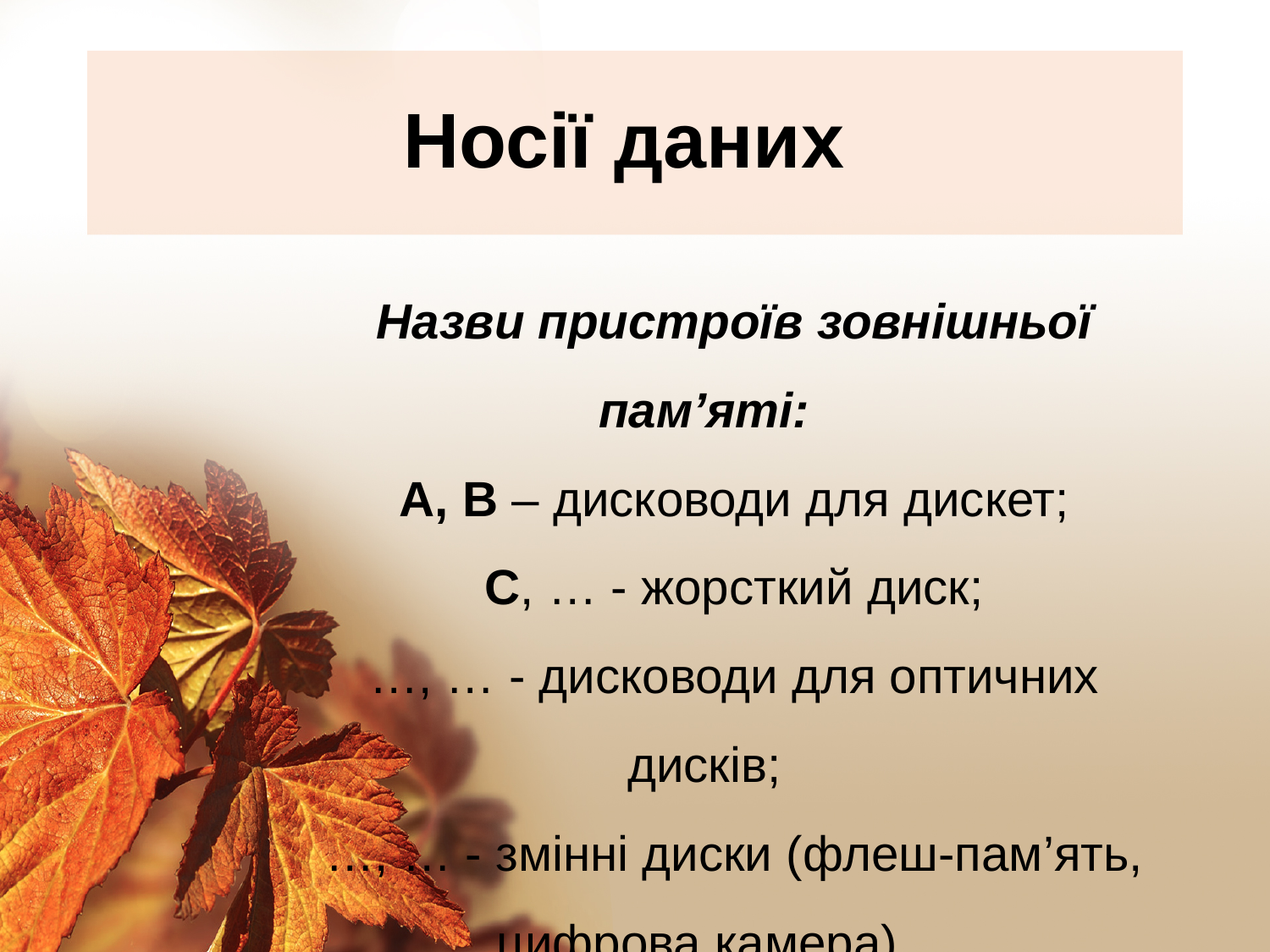

# Носії даних
Назви пристроїв зовнішньої пам’яті:
А, В – дисководи для дискет;
С, … - жорсткий диск;
…, … - дисководи для оптичних дисків;
…, … - змінні диски (флеш-пам’ять, цифрова камера).